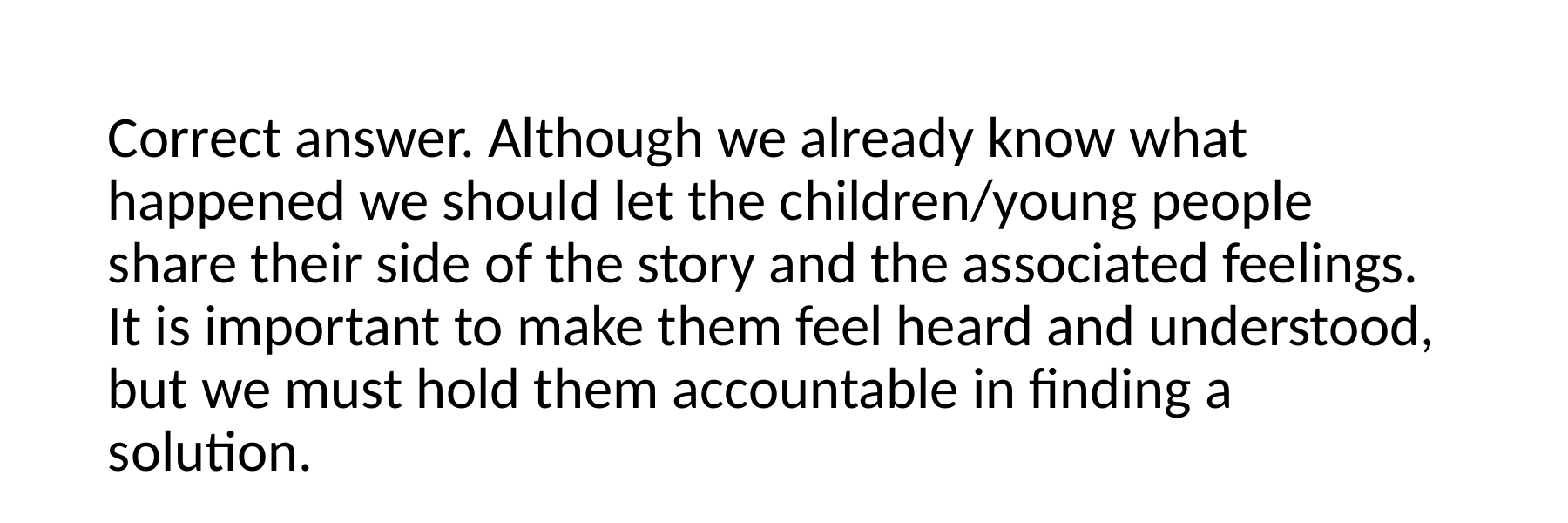

Correct answer. Although we already know what happened we should let the children/young people share their side of the story and the associated feelings. It is important to make them feel heard and understood, but we must hold them accountable in finding a solution.